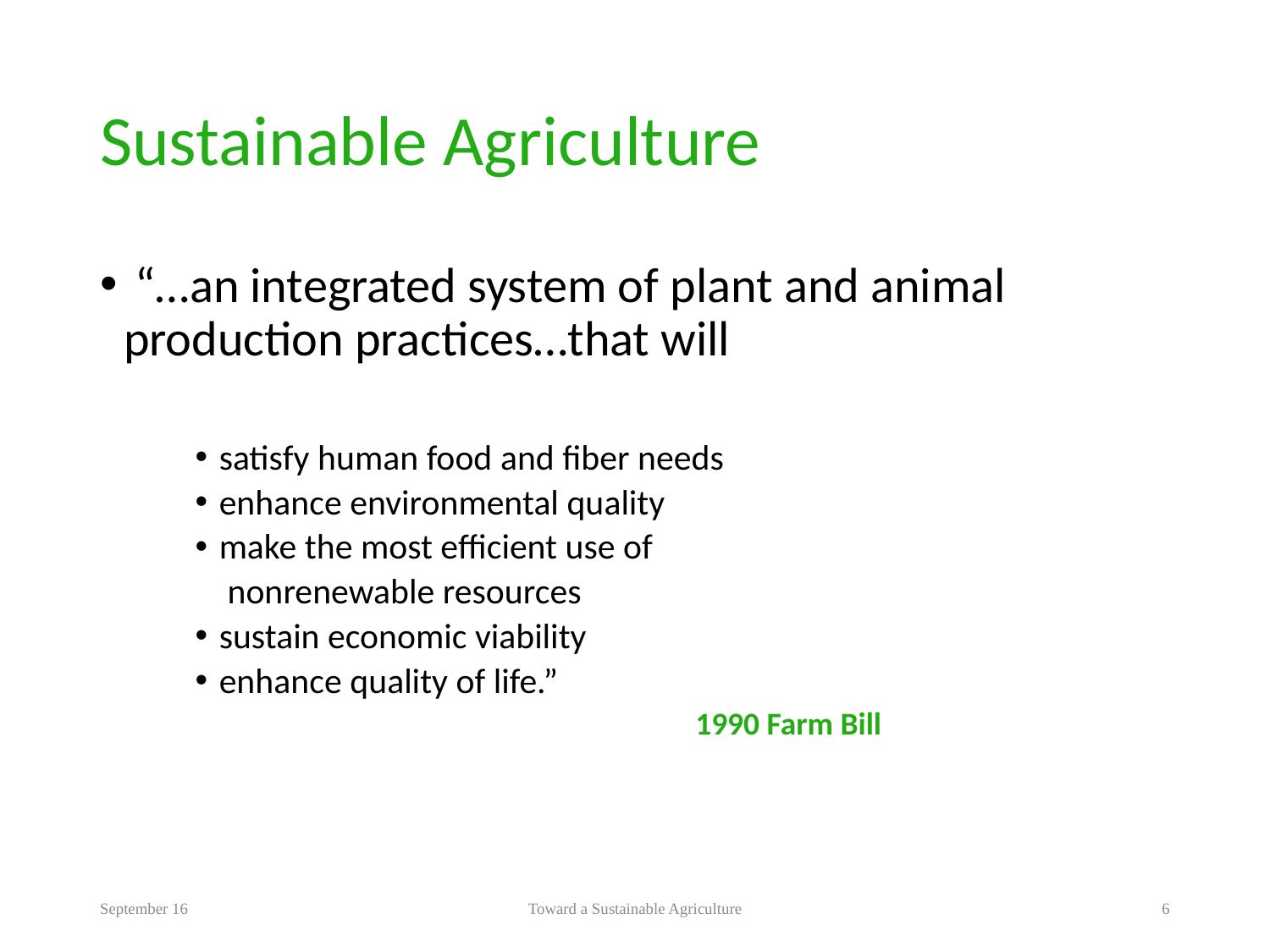

# Sustainable Agriculture
 “…an integrated system of plant and animal production practices…that will

satisfy human food and fiber needs
enhance environmental quality
make the most efficient use of
    nonrenewable resources
sustain economic viability
enhance quality of life.”
				1990 Farm Bill

September 16
Toward a Sustainable Agriculture
6